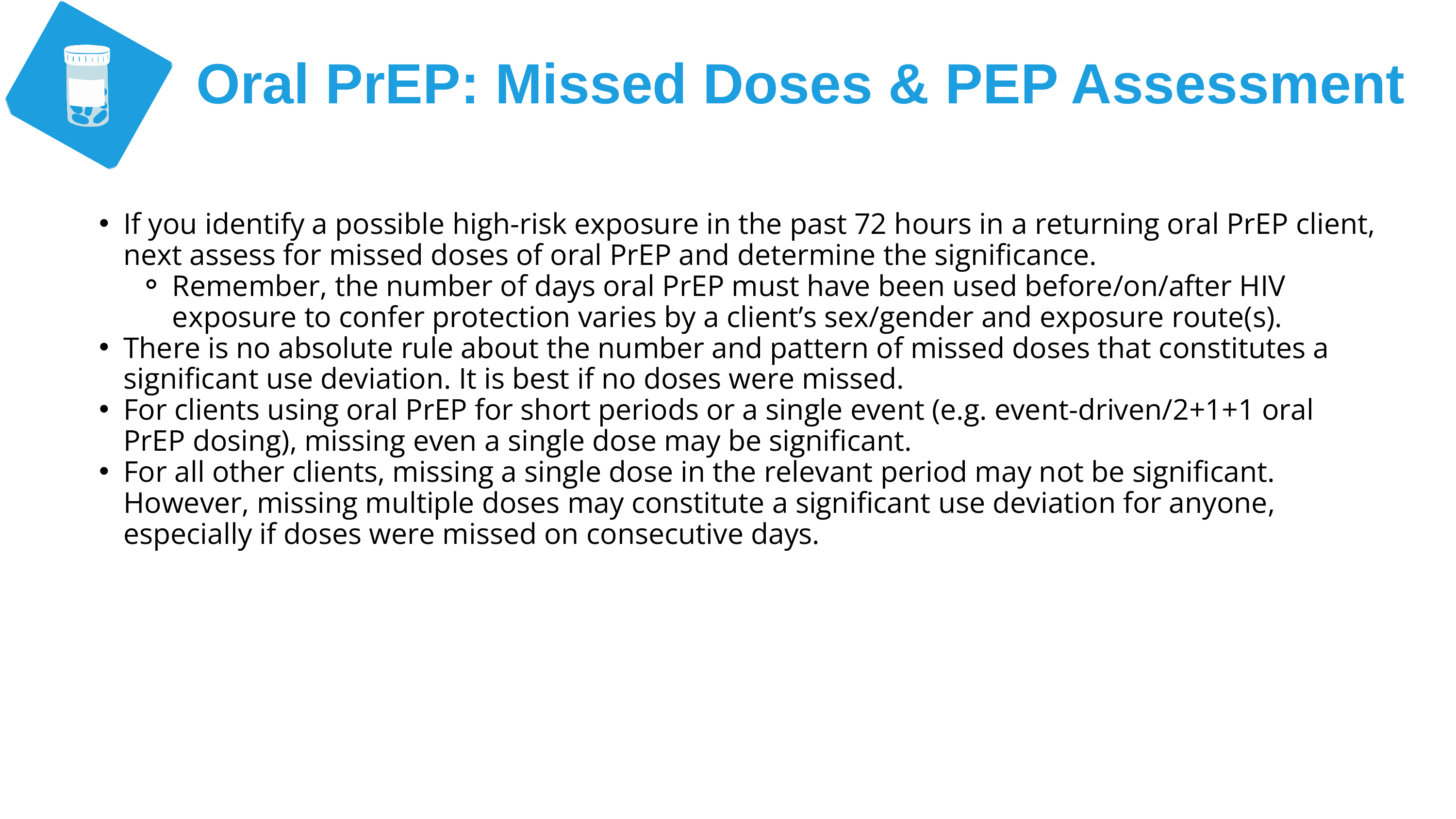

Oral PrEP: Missed Doses & PEP Assessment
If you identify a possible high-risk exposure in the past 72 hours in a returning oral PrEP client, next assess for missed doses of oral PrEP and determine the significance.
Remember, the number of days oral PrEP must have been used before/on/after HIV exposure to confer protection varies by a client’s sex/gender and exposure route(s).
There is no absolute rule about the number and pattern of missed doses that constitutes a significant use deviation. It is best if no doses were missed.
For clients using oral PrEP for short periods or a single event (e.g. event-driven/2+1+1 oral PrEP dosing), missing even a single dose may be significant.
For all other clients, missing a single dose in the relevant period may not be significant. However, missing multiple doses may constitute a significant use deviation for anyone, especially if doses were missed on consecutive days.